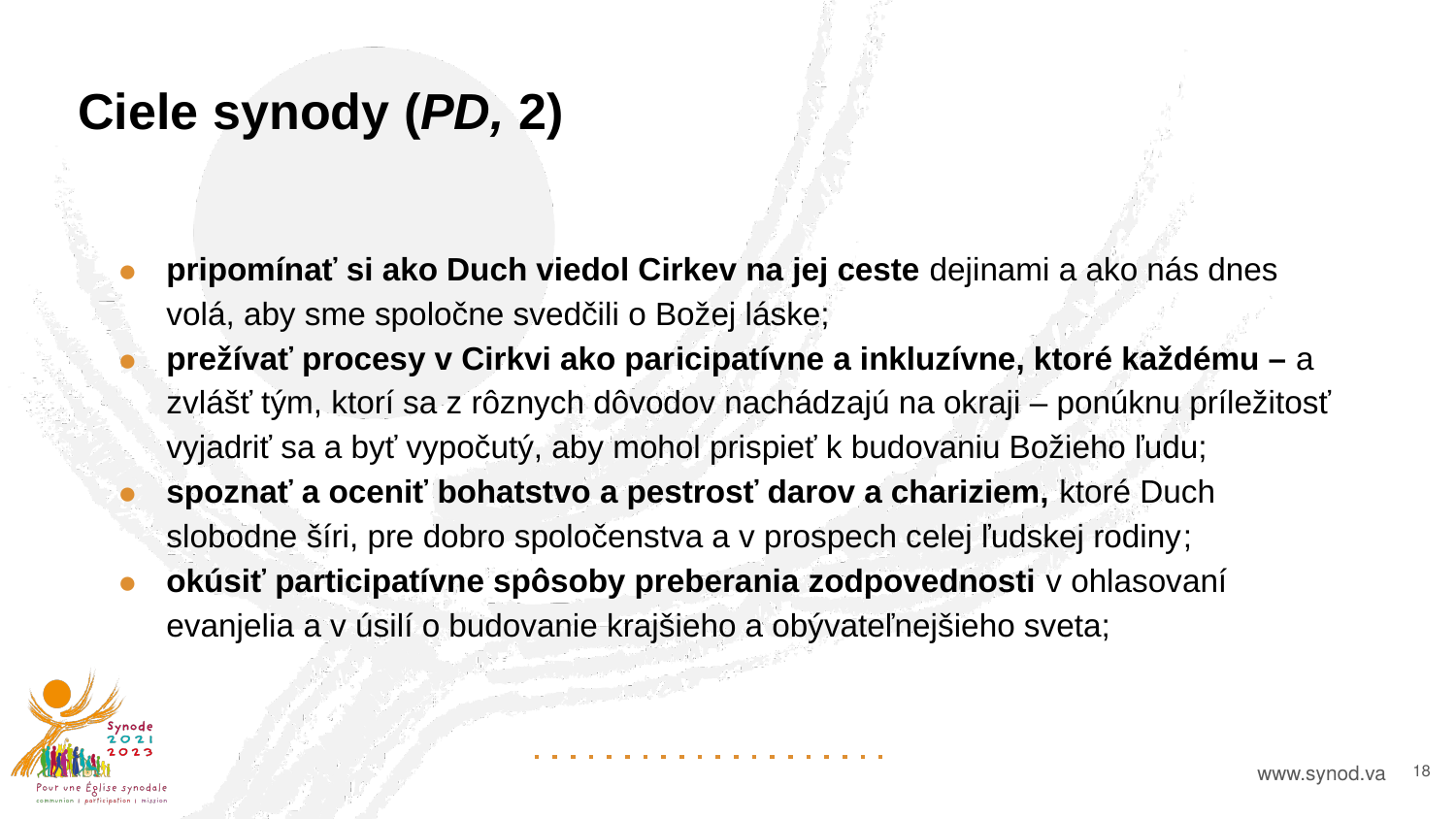

# Ciele synody (PD, 2)
pripomínať si ako Duch viedol Cirkev na jej ceste dejinami a ako nás dnes volá, aby sme spoločne svedčili o Božej láske;
prežívať procesy v Cirkvi ako paricipatívne a inkluzívne, ktoré každému – a zvlášť tým, ktorí sa z rôznych dôvodov nachádzajú na okraji – ponúknu príležitosť  vyjadriť sa a byť vypočutý, aby mohol prispieť k budovaniu Božieho ľudu;
spoznať a oceniť bohatstvo a pestrosť darov a chariziem, ktoré Duch slobodne šíri, pre dobro spoločenstva a v prospech celej ľudskej rodiny;
okúsiť participatívne spôsoby preberania zodpovednosti v ohlasovaní evanjelia a v úsilí o budovanie krajšieho a obývateľnejšieho sveta;
18